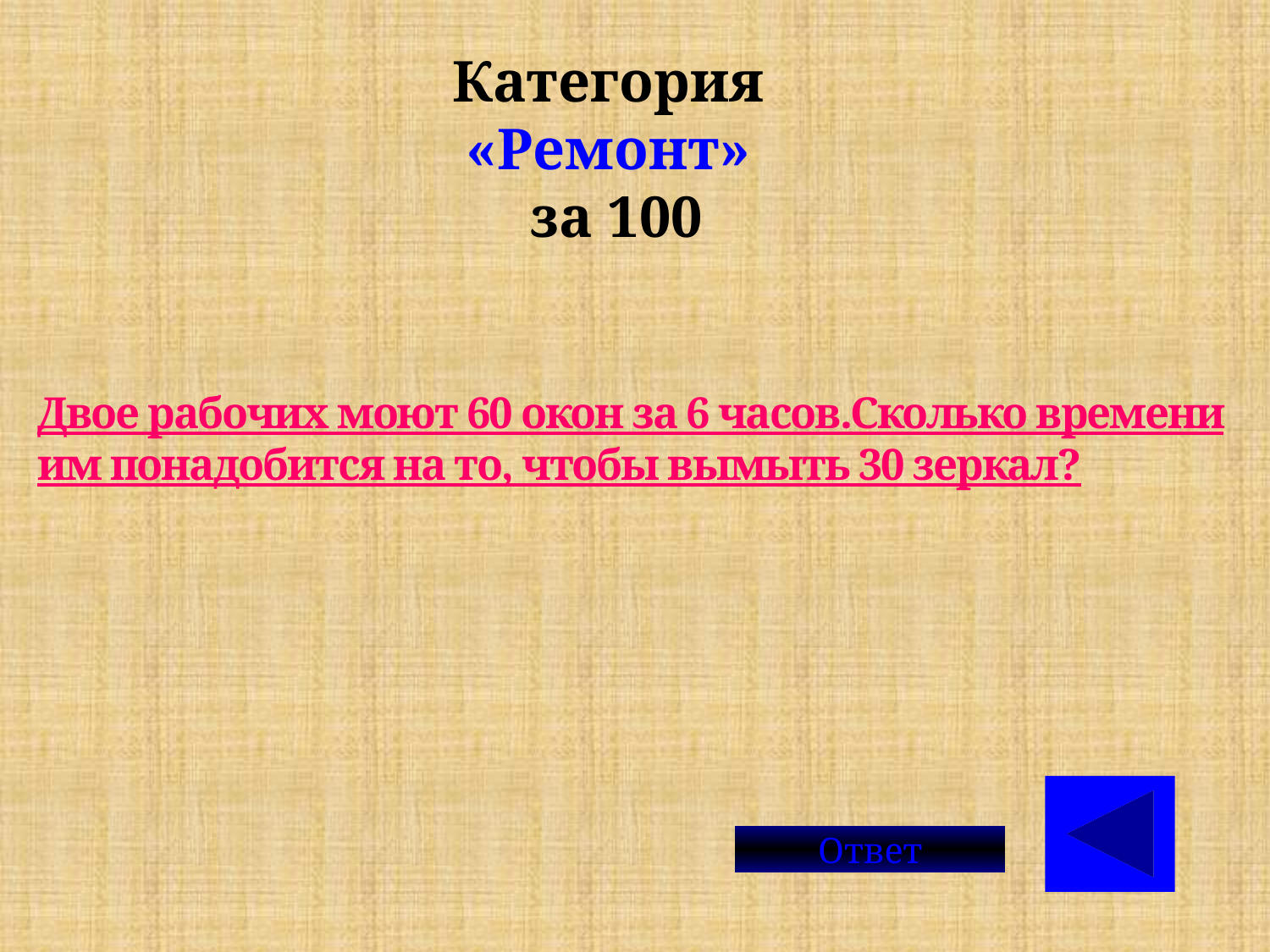

Категория
«Ремонт»
за 100
# Двое рабочих моют 60 окон за 6 часов.Сколько времени им понадобится на то, чтобы вымыть 30 зеркал?

Ответ